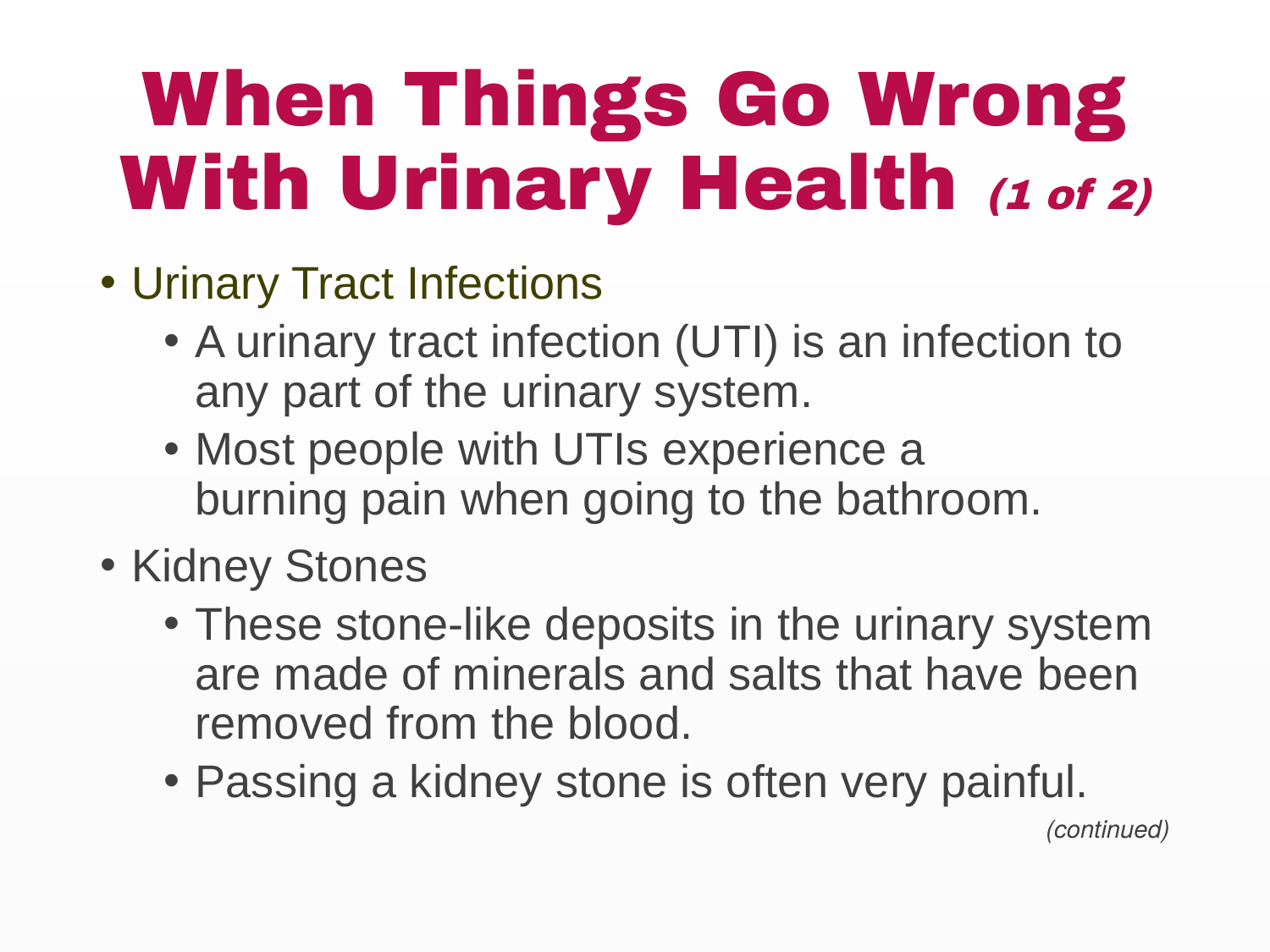

# When Things Go Wrong With Urinary Health (1 of 2)
Urinary Tract Infections
A urinary tract infection (UTI) is an infection to any part of the urinary system.
Most people with UTIs experience a burning pain when going to the bathroom.
Kidney Stones
These stone-like deposits in the urinary system are made of minerals and salts that have been removed from the blood.
Passing a kidney stone is often very painful.
(continued)